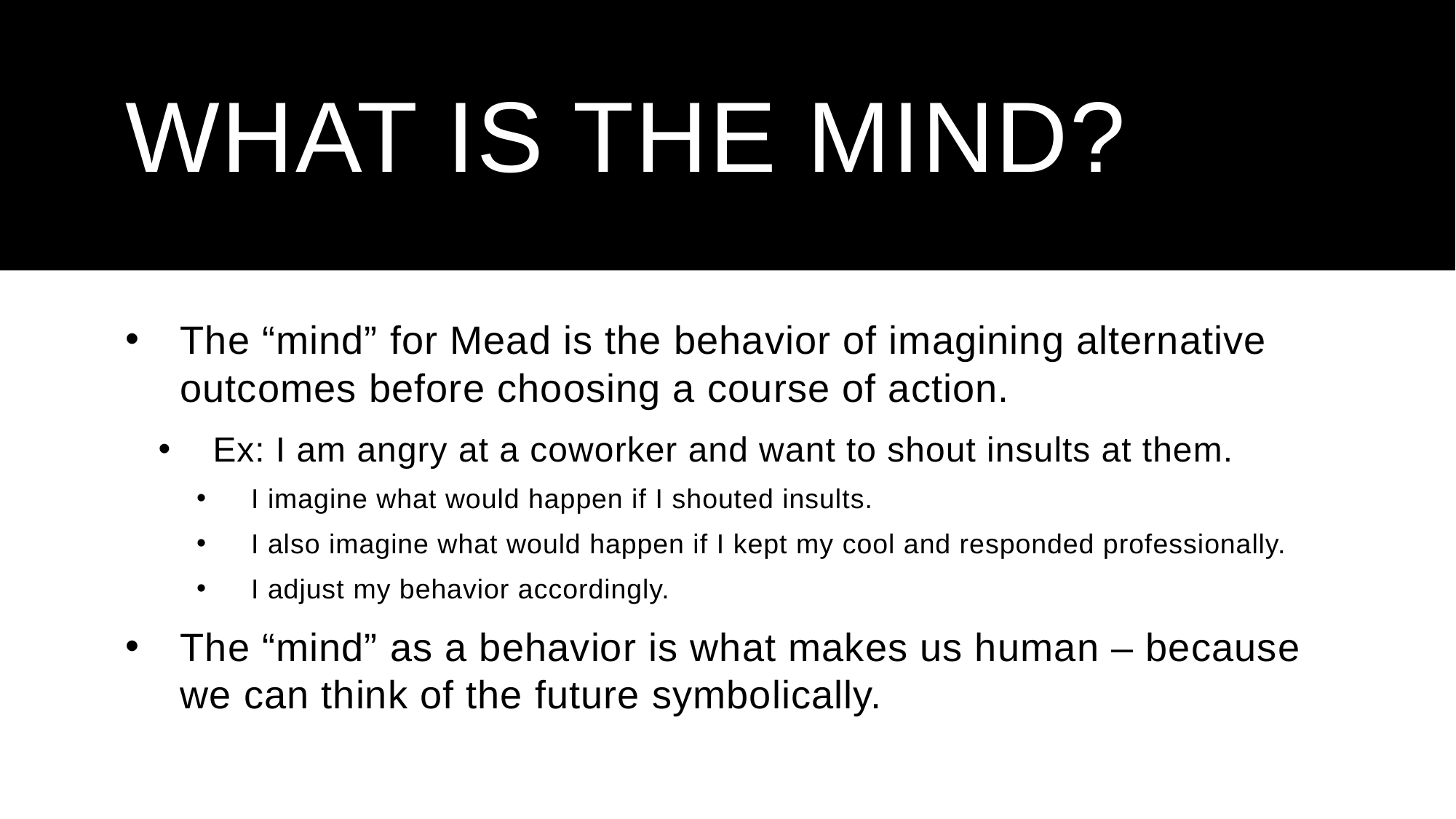

# What is the mind?
The “mind” for Mead is the behavior of imagining alternative outcomes before choosing a course of action.
Ex: I am angry at a coworker and want to shout insults at them.
I imagine what would happen if I shouted insults.
I also imagine what would happen if I kept my cool and responded professionally.
I adjust my behavior accordingly.
The “mind” as a behavior is what makes us human – because we can think of the future symbolically.